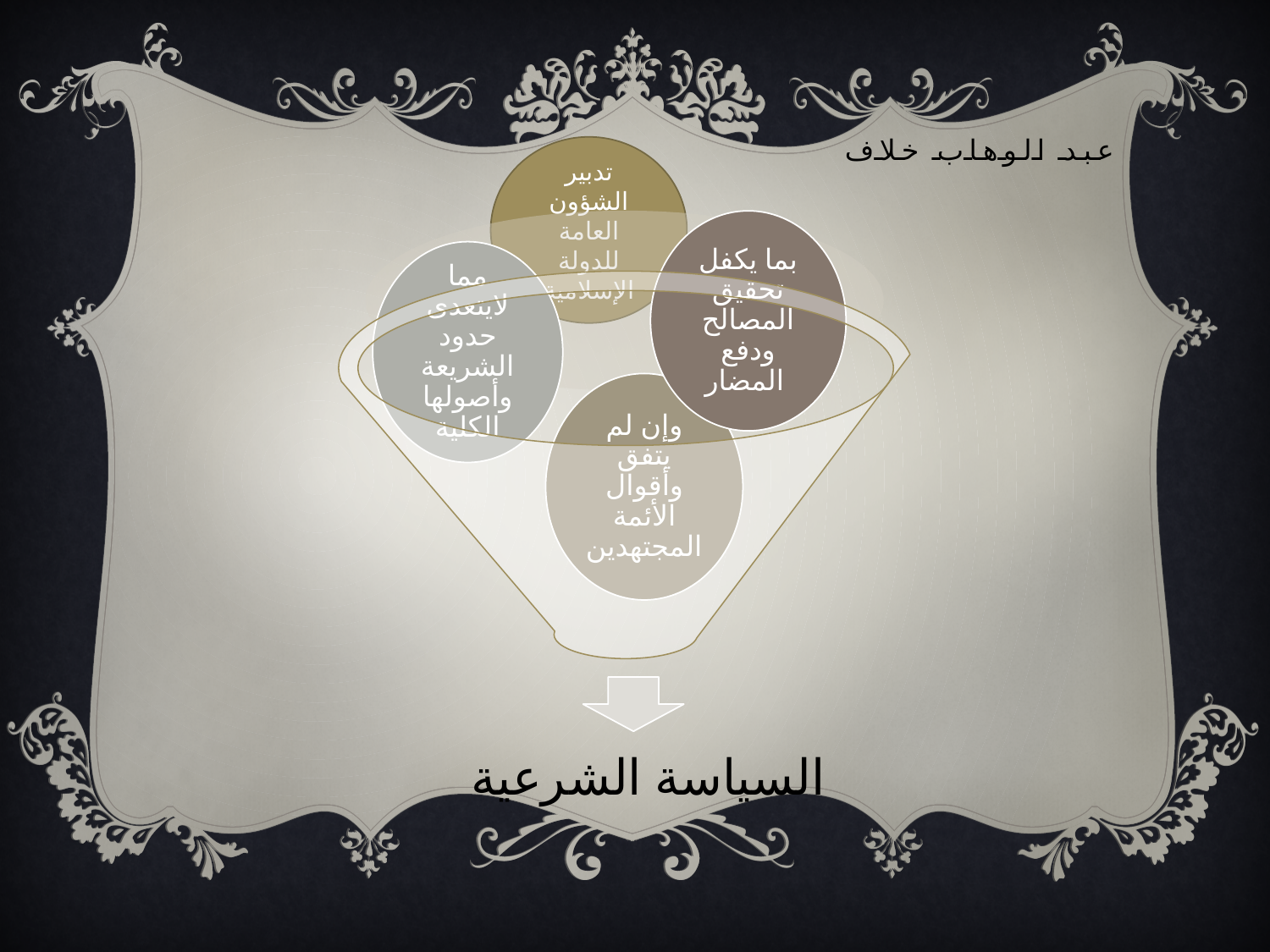

عبد الوهاب خلاف
تدبير الشؤون العامة للدولة الإسلامية
السياسة الشرعية
وإن لم يتفق وأقوال الأئمة المجتهدين
بما يكفل تحقيق المصالح ودفع المضار
مما لايتعدى حدود الشريعة وأصولها الكلية